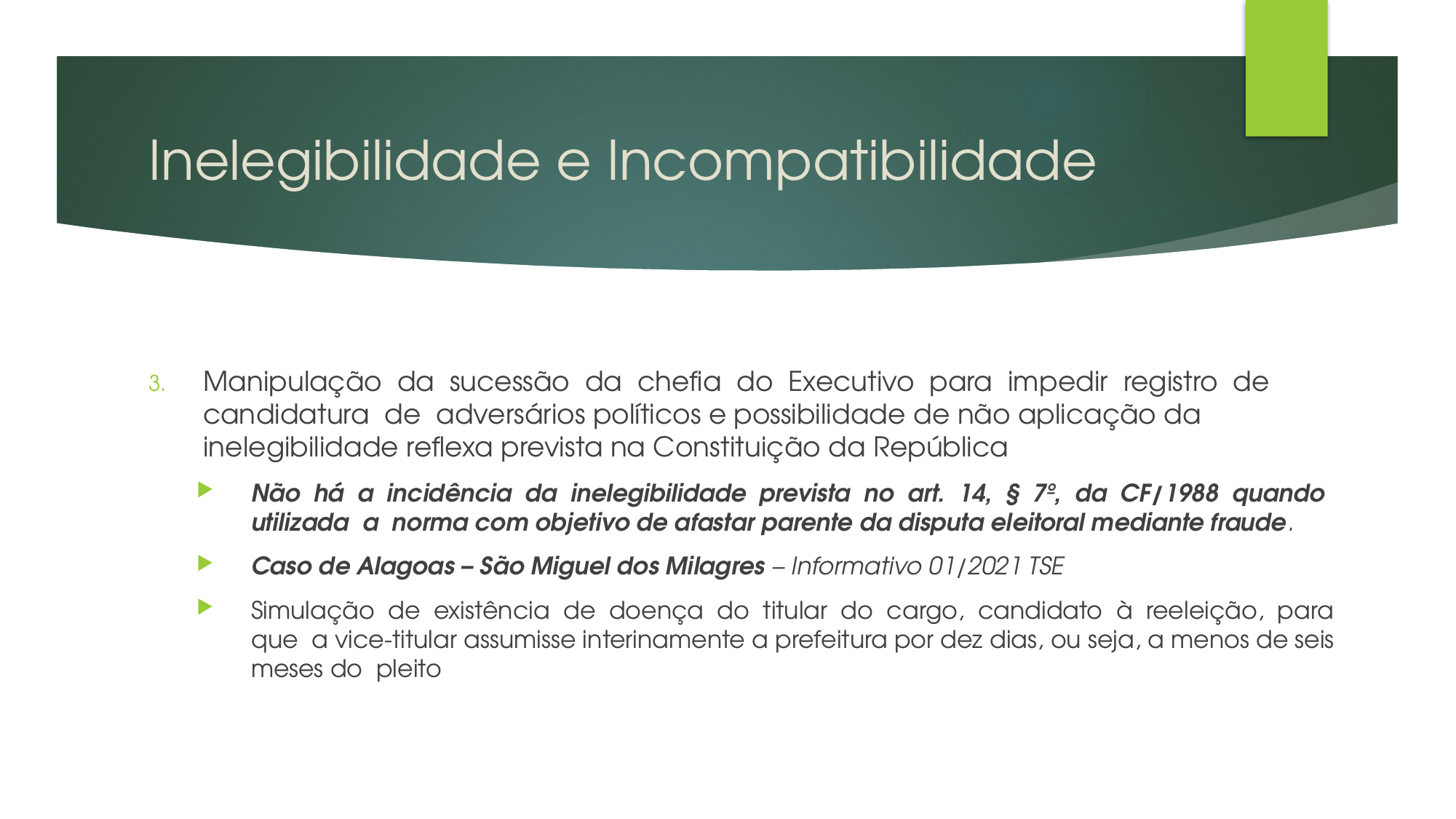

# Inelegibilidade e Incompatibilidade

Manipulação  da  sucessão  da  chefia  do  Executivo  para  impedir  registro  de  candidatura  de  adversários políticos e possibilidade de não aplicação da inelegibilidade reflexa prevista na Constituição da República
Não  há  a  incidência  da  inelegibilidade  prevista  no  art.  14,  §  7º,  da  CF/1988  quando  utilizada  a  norma com objetivo de afastar parente da disputa eleitoral mediante fraude.
Caso de Alagoas – São Miguel dos Milagres – Informativo 01/2021 TSE
Simulação  de  existência  de  doença  do  titular  do  cargo,  candidato  à  reeleição,  para  que  a vice-titular assumisse interinamente a prefeitura por dez dias, ou seja, a menos de seis meses do  pleito